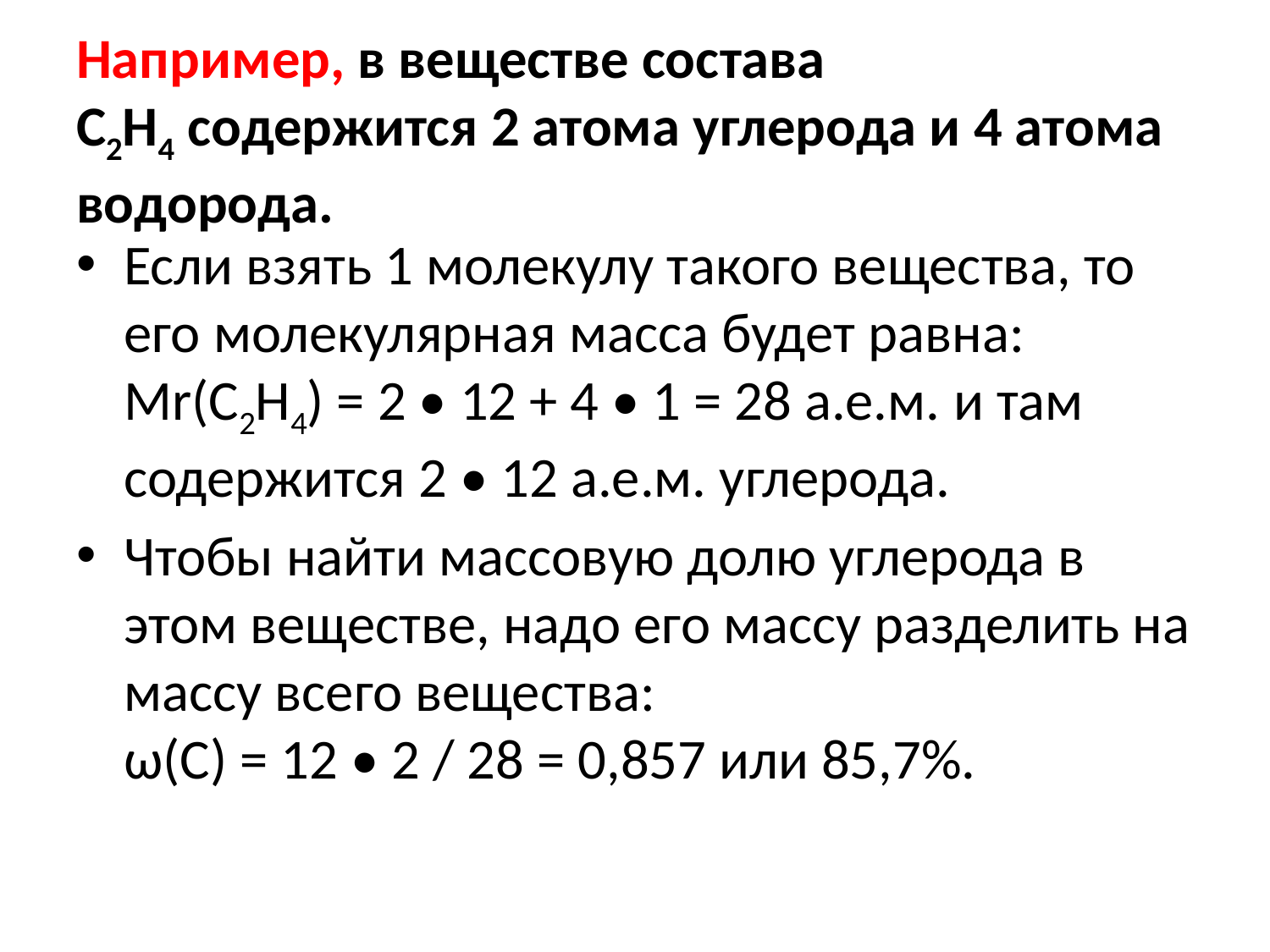

# Например, в веществе состава С2Н4 содержится 2 атома углерода и 4 атома водорода.
Если взять 1 молекулу такого вещества, то его молекулярная масса будет равна:
Мr(С2Н4) = 2 • 12 + 4 • 1 = 28 а.е.м. и там содержится 2 • 12 а.е.м. углерода.
Чтобы найти массовую долю углерода в этом веществе, надо его массу разделить на массу всего вещества:
ω(C) = 12 • 2 / 28 = 0,857 или 85,7%.